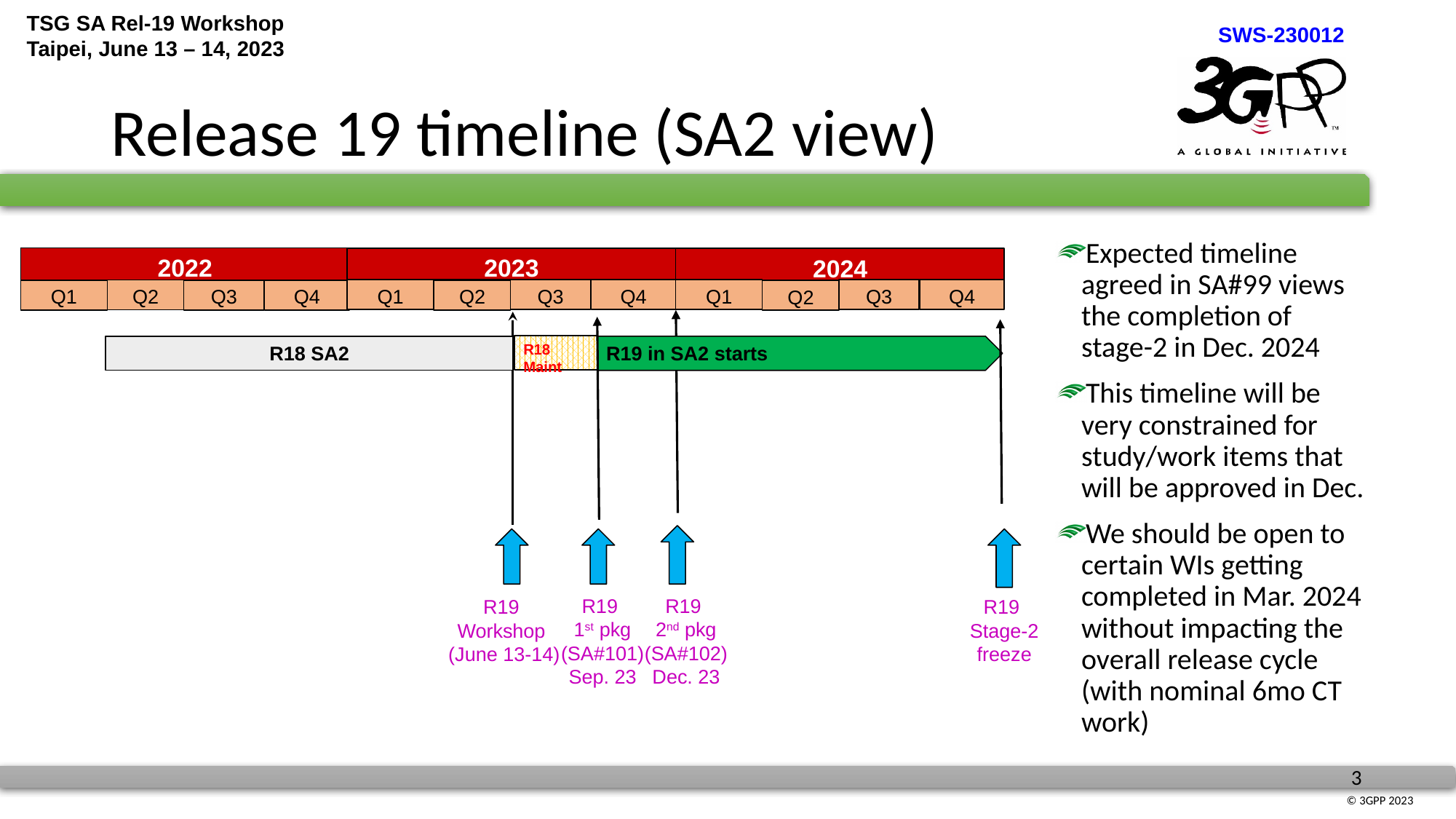

# Release 19 timeline (SA2 view)
Expected timeline agreed in SA#99 views the completion of stage-2 in Dec. 2024
This timeline will be very constrained for study/work items that will be approved in Dec.
We should be open to certain WIs getting completed in Mar. 2024 without impacting the overall release cycle (with nominal 6mo CT work)
2022
Q2
Q3
Q4
Q1
2023
2024
Q3
Q4
Q3
Q4
Q1
Q1
Q2
Q2
R18 Maint
R19 in SA2 starts
R18 SA2

R19
Workshop
(June 13-14)

R19
2nd pkg
(SA#102)
Dec. 23
R19
1st pkg
(SA#101)
Sep. 23
R19
Stage-2 freeze